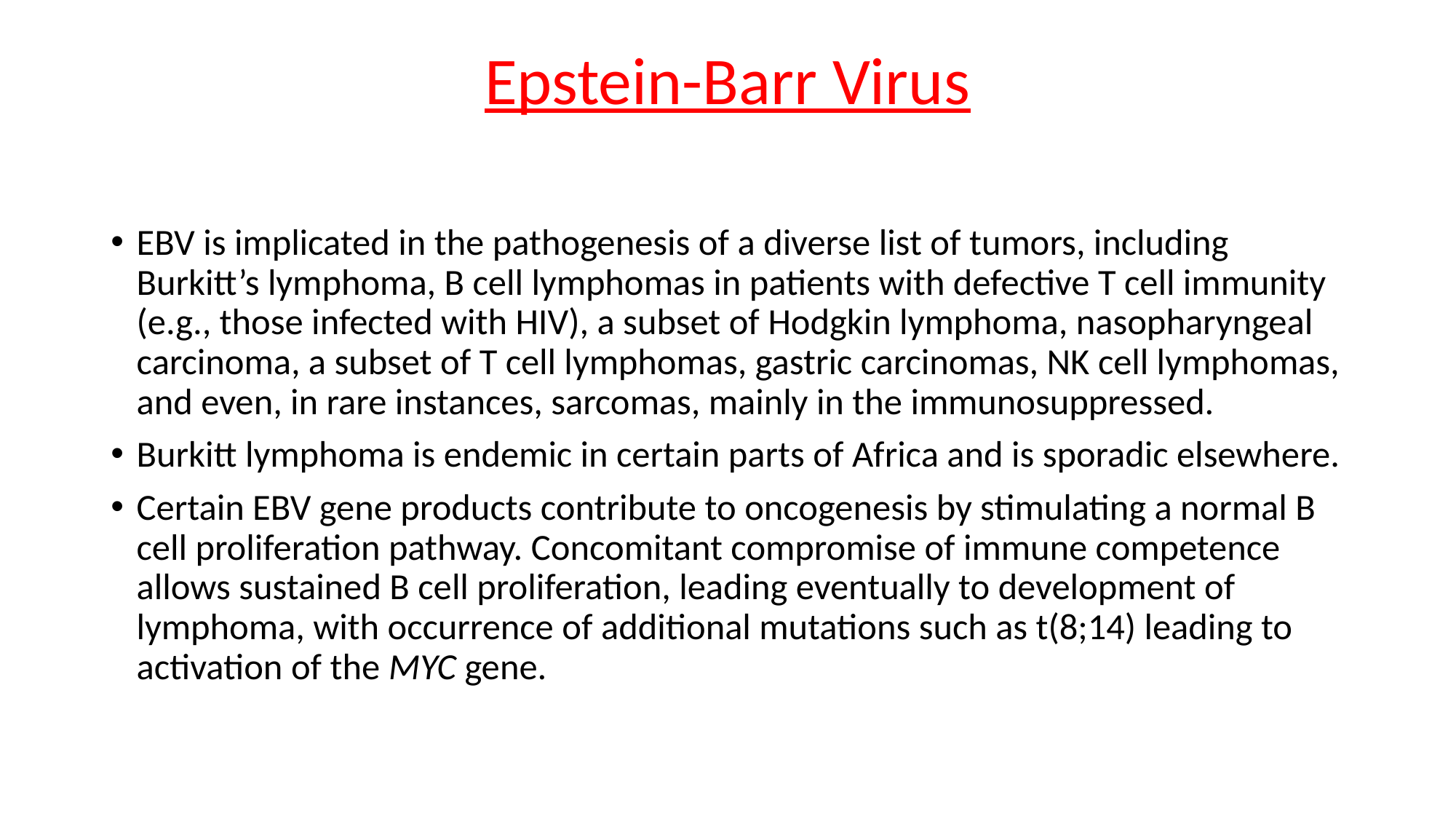

# Epstein-Barr Virus
EBV is implicated in the pathogenesis of a diverse list of tumors, including Burkitt’s lymphoma, B cell lymphomas in patients with defective T cell immunity (e.g., those infected with HIV), a subset of Hodgkin lymphoma, nasopharyngeal carcinoma, a subset of T cell lymphomas, gastric carcinomas, NK cell lymphomas, and even, in rare instances, sarcomas, mainly in the immunosuppressed.
Burkitt lymphoma is endemic in certain parts of Africa and is sporadic elsewhere.
Certain EBV gene products contribute to oncogenesis by stimulating a normal B cell proliferation pathway. Concomitant compromise of immune competence allows sustained B cell proliferation, leading eventually to development of lymphoma, with occurrence of additional mutations such as t(8;14) leading to activation of the MYC gene.